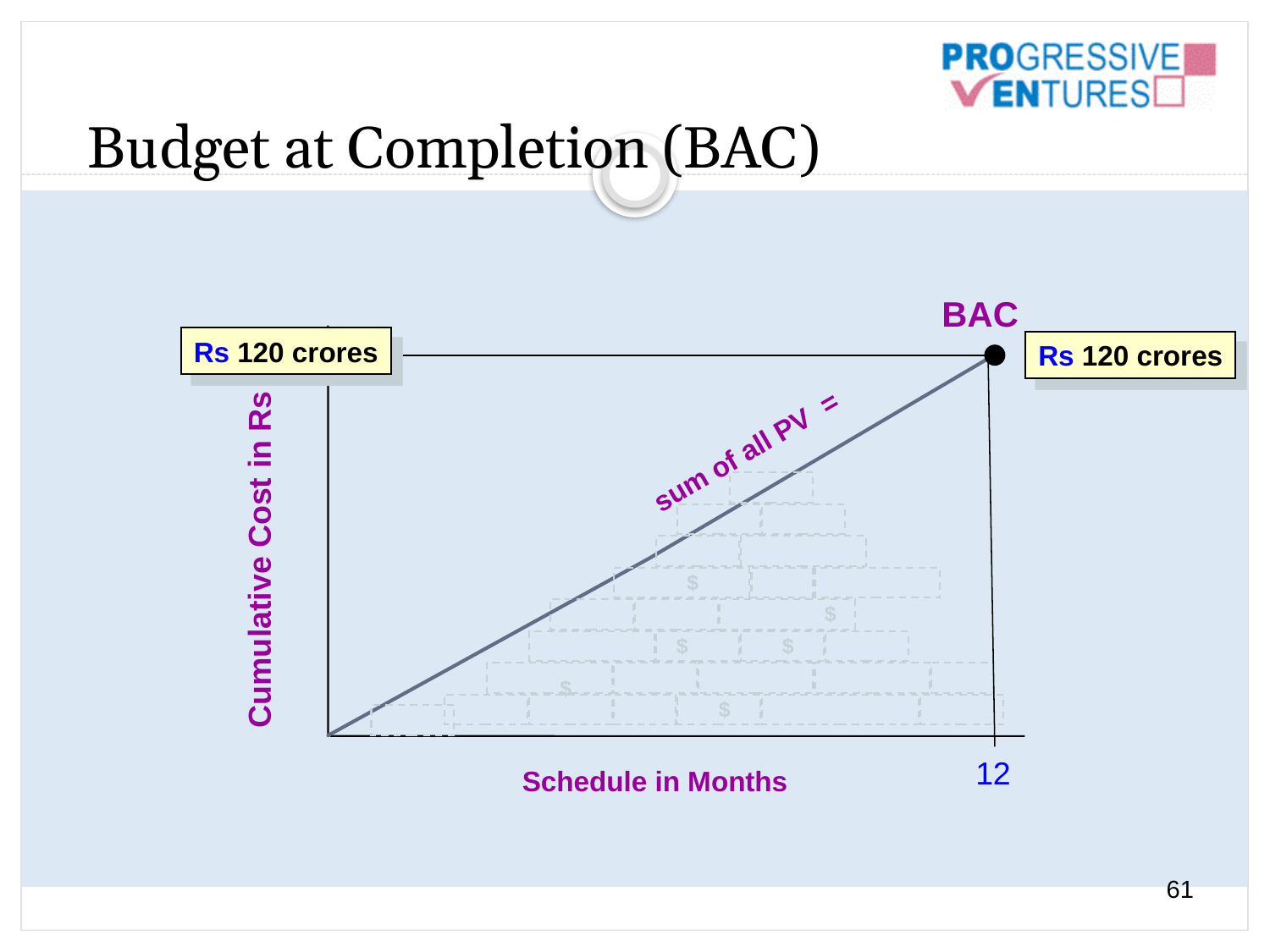

Budget at Completion (BAC)
BAC

Rs 120 crores
Rs 120 crores

sum of all PV  =

Cumulative Cost in Rs

$

$

$
$

$
$

12
Schedule in Months
61